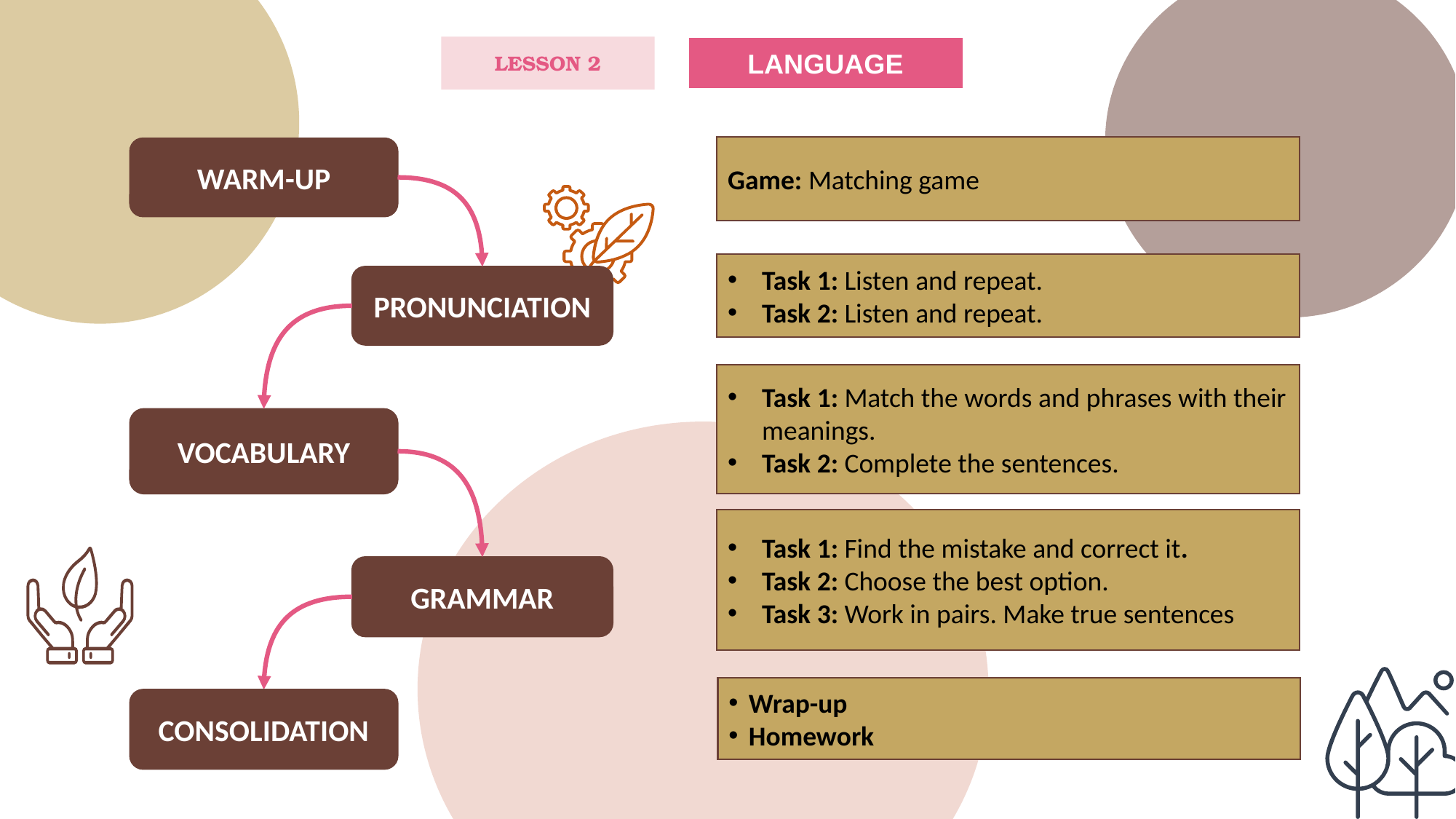

LESSON 2
LANGUAGE
Game: Matching game
WARM-UP

Task 1: Listen and repeat.
Task 2: Listen and repeat.
PRONUNCIATION
Task 1: Match the words and phrases with their meanings.
Task 2: Complete the sentences.
VOCABULARY

Task 1: Find the mistake and correct it.
Task 2: Choose the best option.
Task 3: Work in pairs. Make true sentences

GRAMMAR

Wrap-up
Homework
CONSOLIDATION